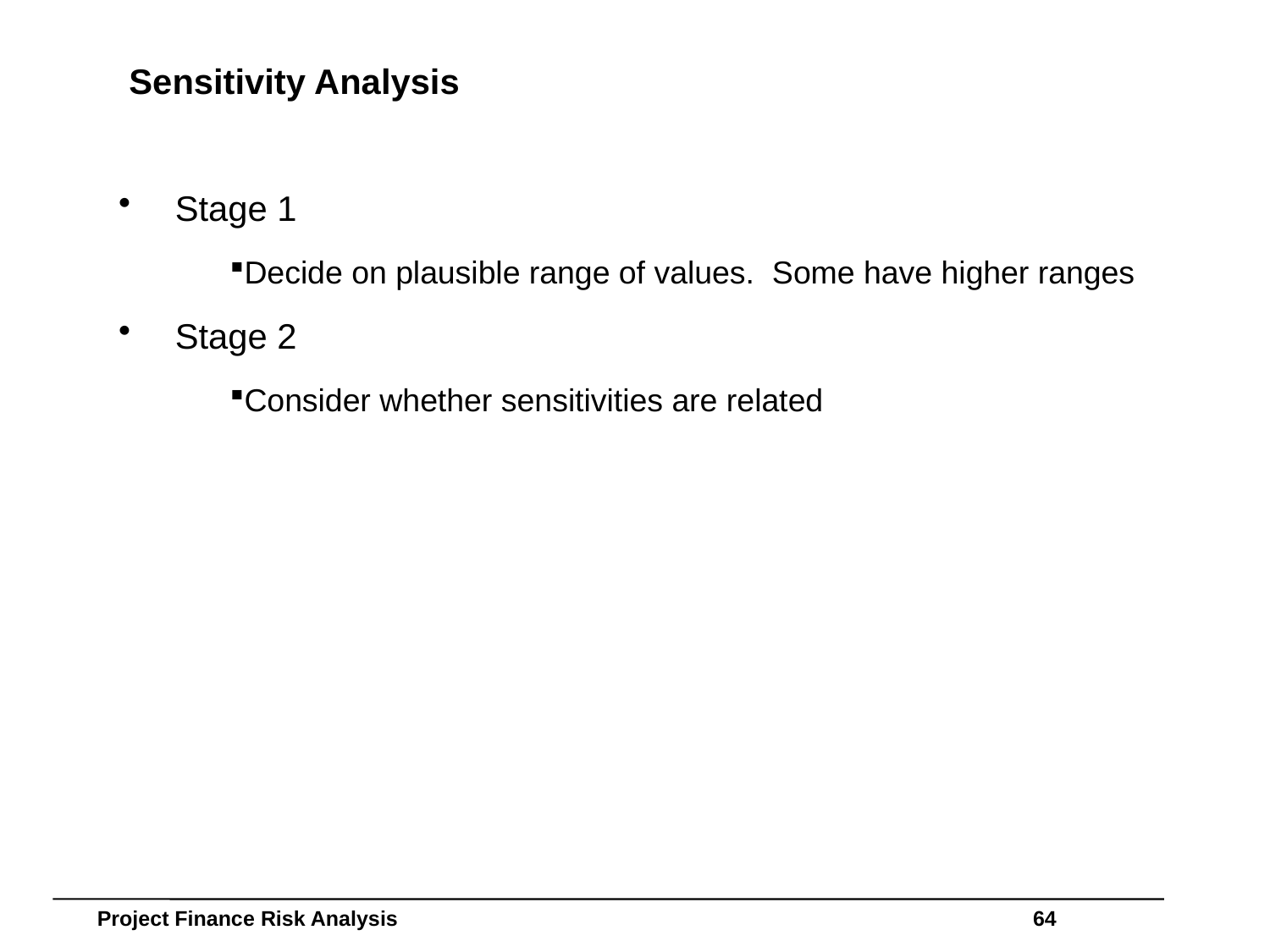

# Sensitivity Analysis
Stage 1
Decide on plausible range of values.  Some have higher ranges
Stage 2
Consider whether sensitivities are related